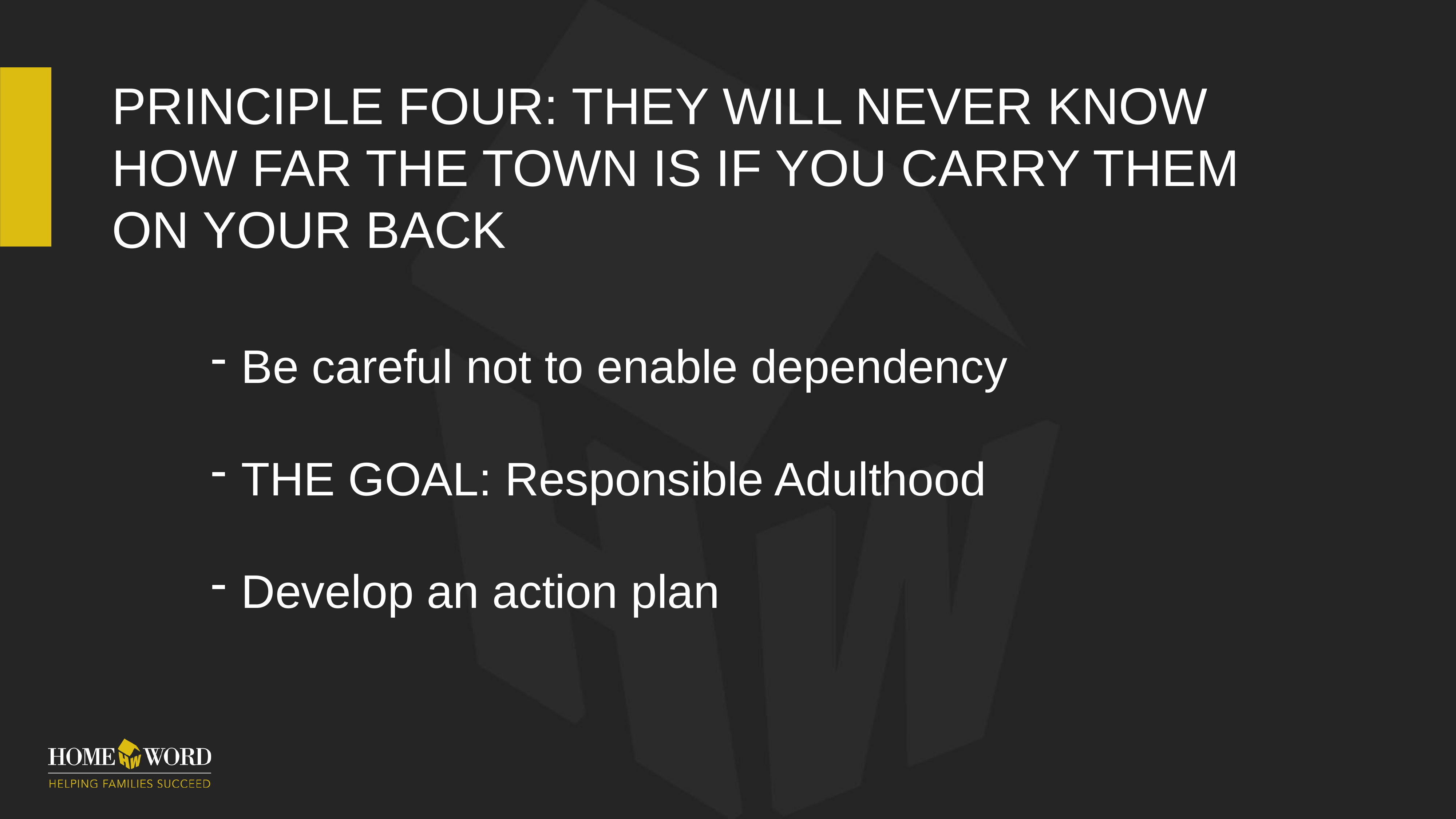

# Principle Four: They Will Never Know How Far the Town is if You Carry them on Your Back
Be careful not to enable dependency
THE GOAL: Responsible Adulthood
Develop an action plan